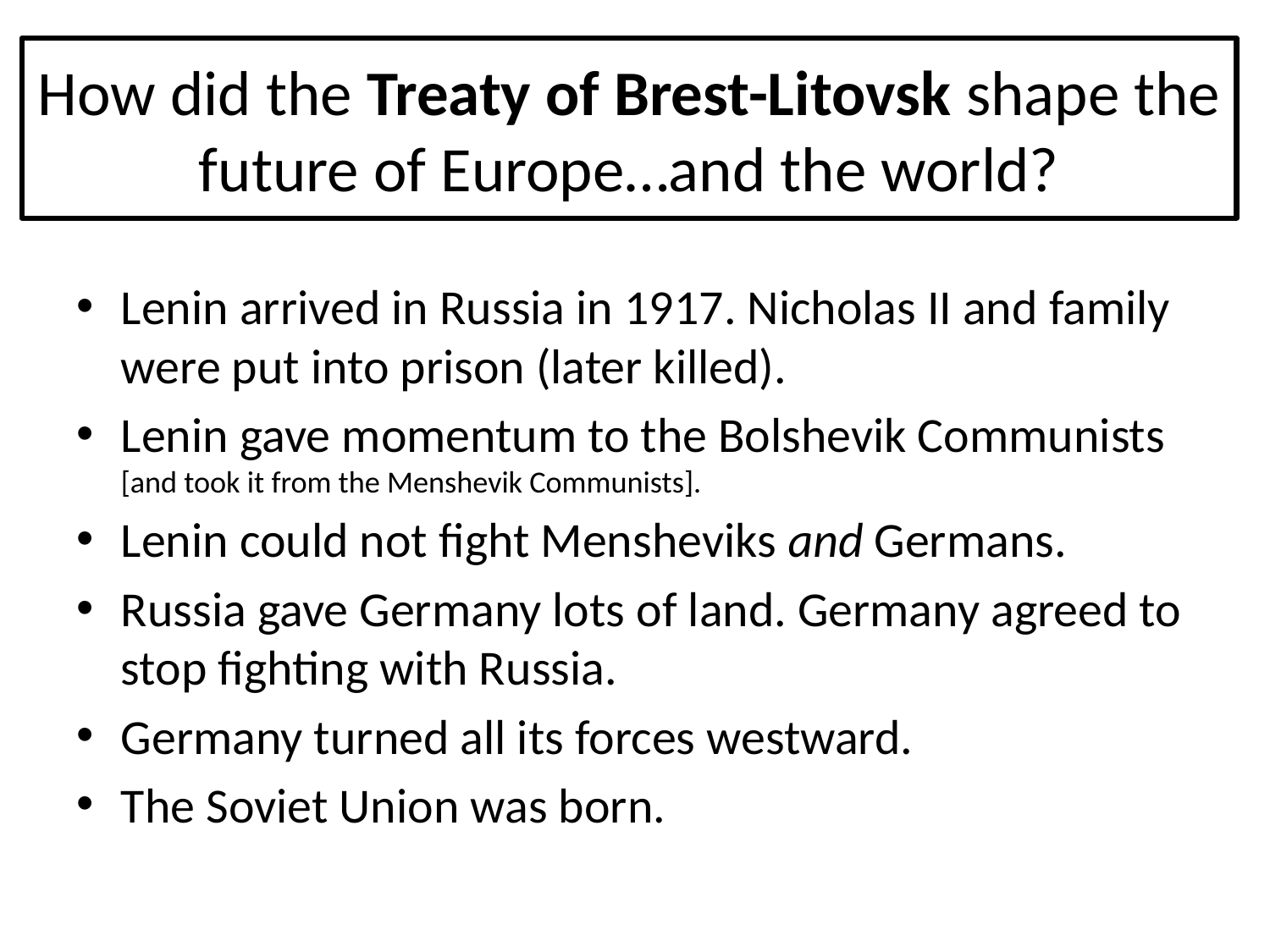

# How did the Treaty of Brest-Litovsk shape the future of Europe…and the world?
Lenin arrived in Russia in 1917. Nicholas II and family were put into prison (later killed).
Lenin gave momentum to the Bolshevik Communists [and took it from the Menshevik Communists].
Lenin could not fight Mensheviks and Germans.
Russia gave Germany lots of land. Germany agreed to stop fighting with Russia.
Germany turned all its forces westward.
The Soviet Union was born.